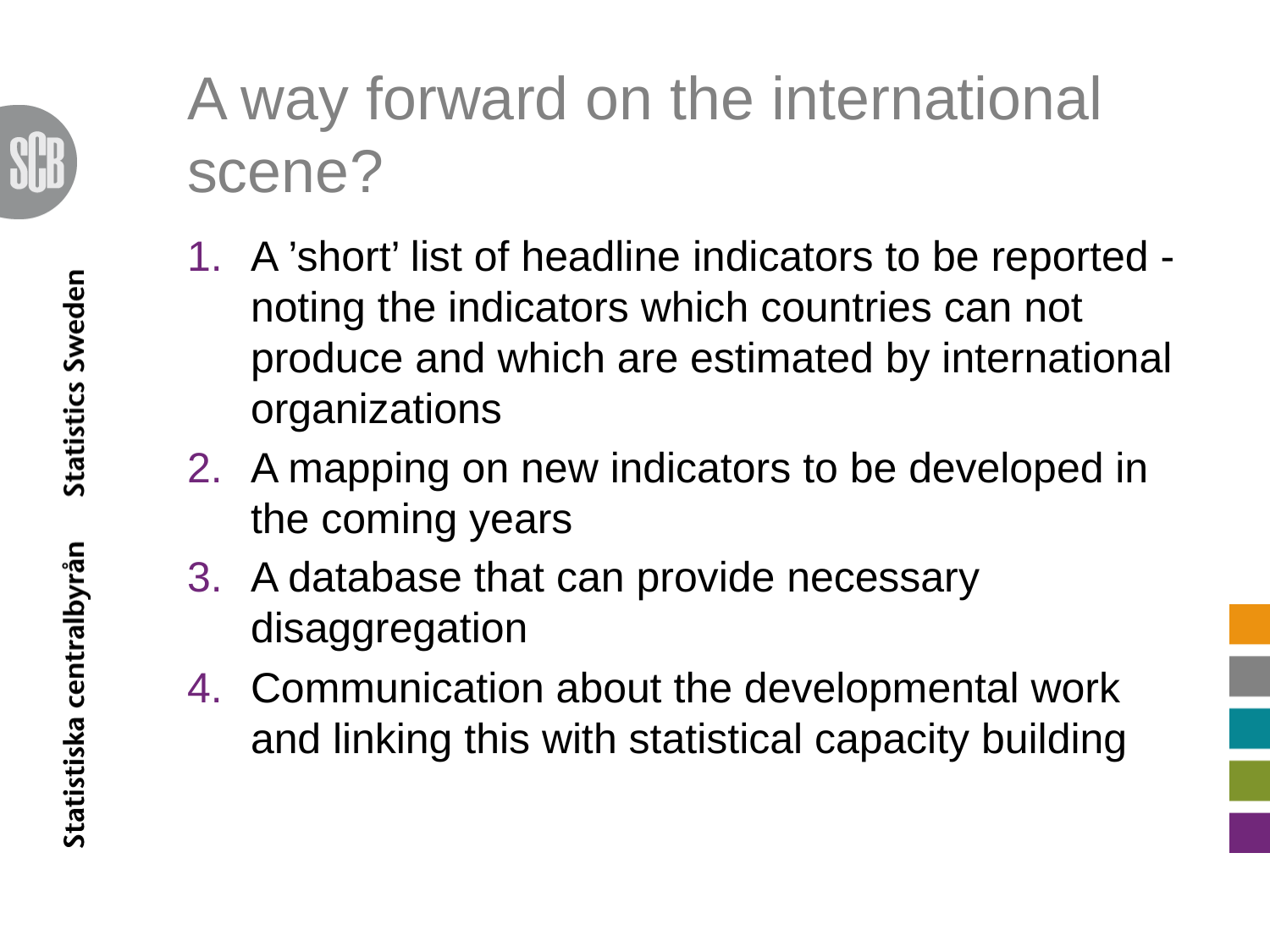

# A way forward on the international scene?
A ’short’ list of headline indicators to be reported - noting the indicators which countries can not produce and which are estimated by international organizations
A mapping on new indicators to be developed in the coming years
A database that can provide necessary disaggregation
Communication about the developmental work and linking this with statistical capacity building